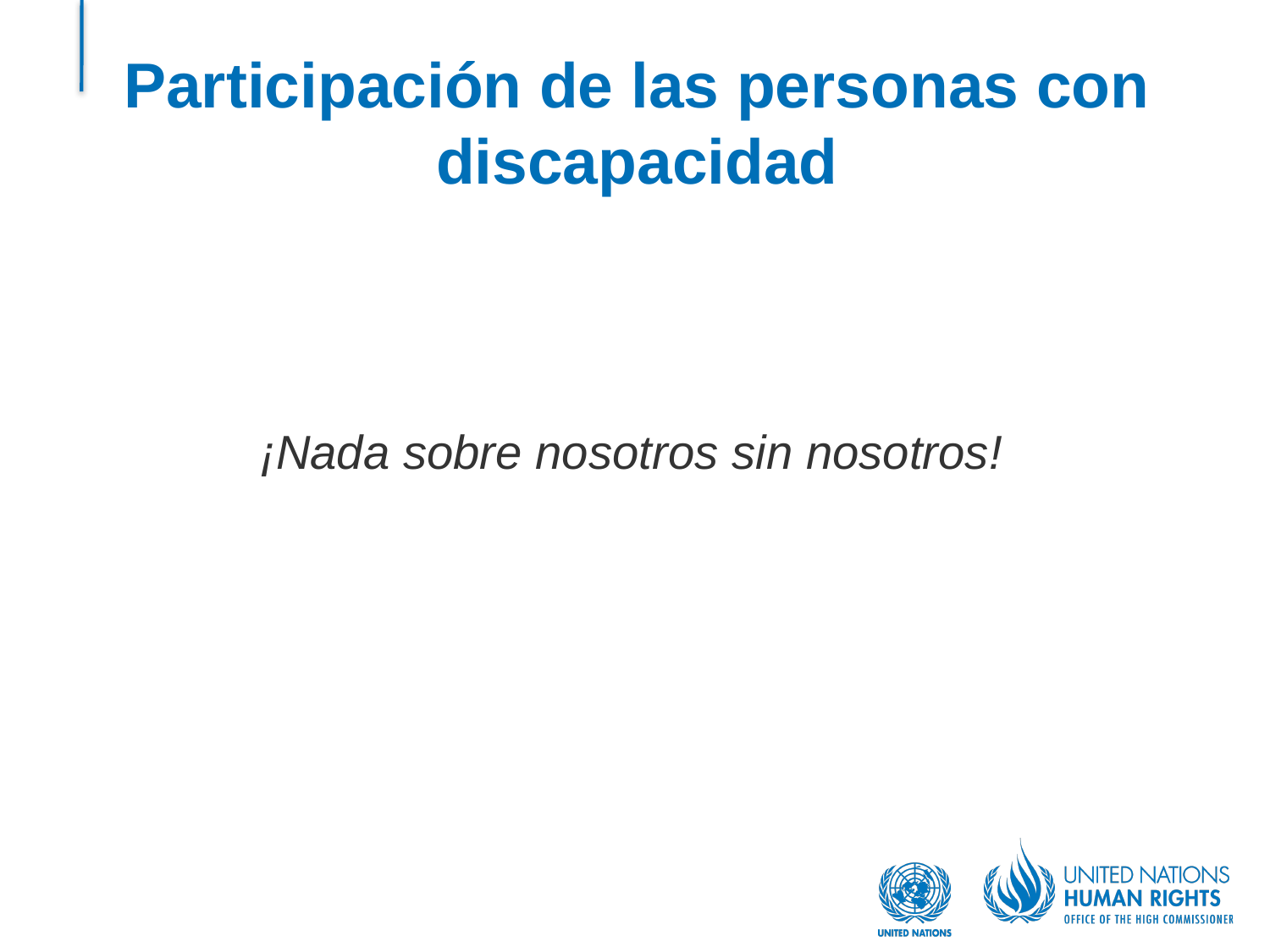

# Participación de las personas con discapacidad

¡Nada sobre nosotros sin nosotros!